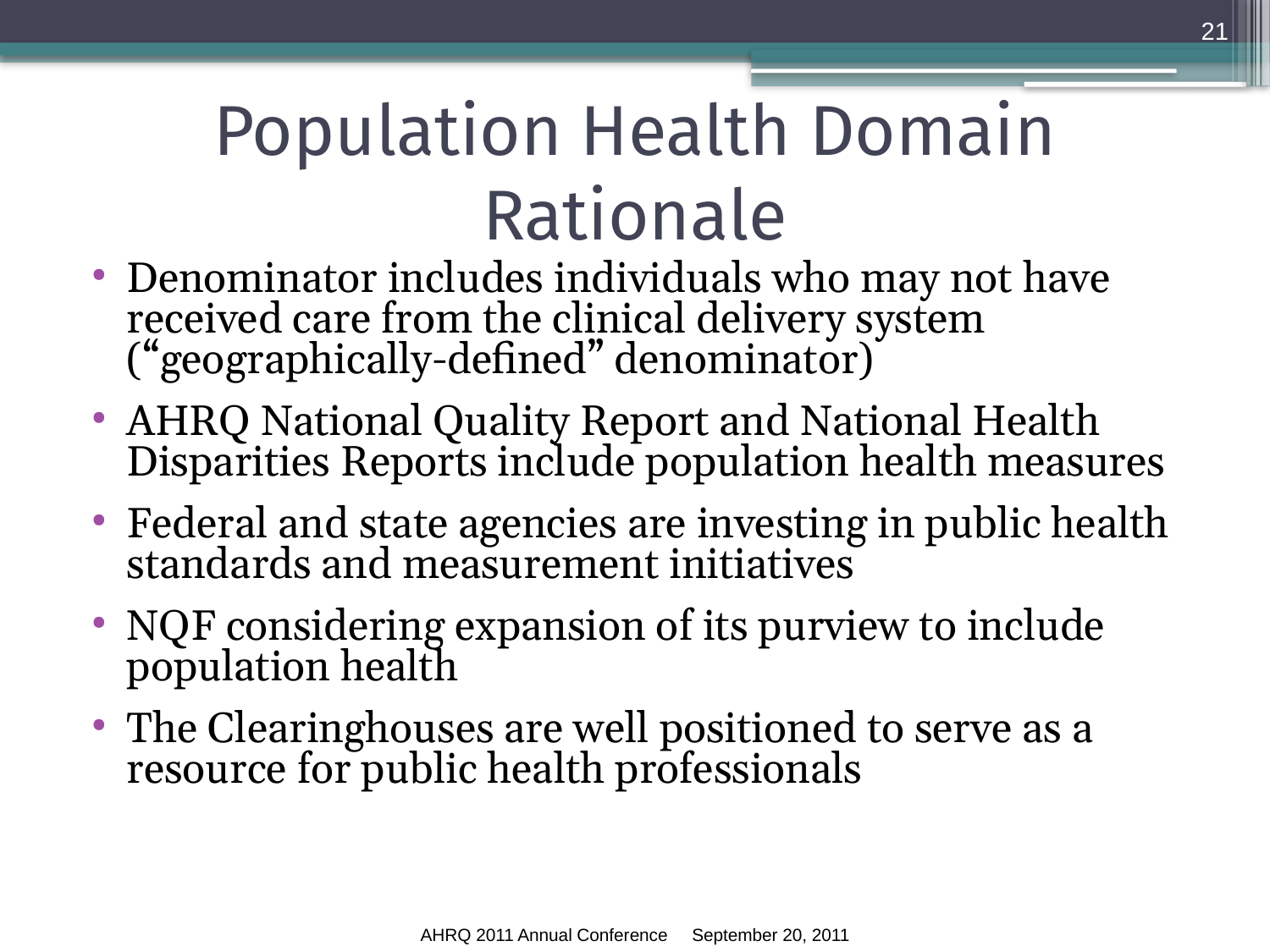

21
# Population Health Domain Rationale
Denominator includes individuals who may not have received care from the clinical delivery system 	(“geographically-defined” denominator)
AHRQ National Quality Report and National Health Disparities Reports include population health measures
Federal and state agencies are investing in public health standards and measurement initiatives
NQF considering expansion of its purview to include population health
The Clearinghouses are well positioned to serve as a resource for public health professionals